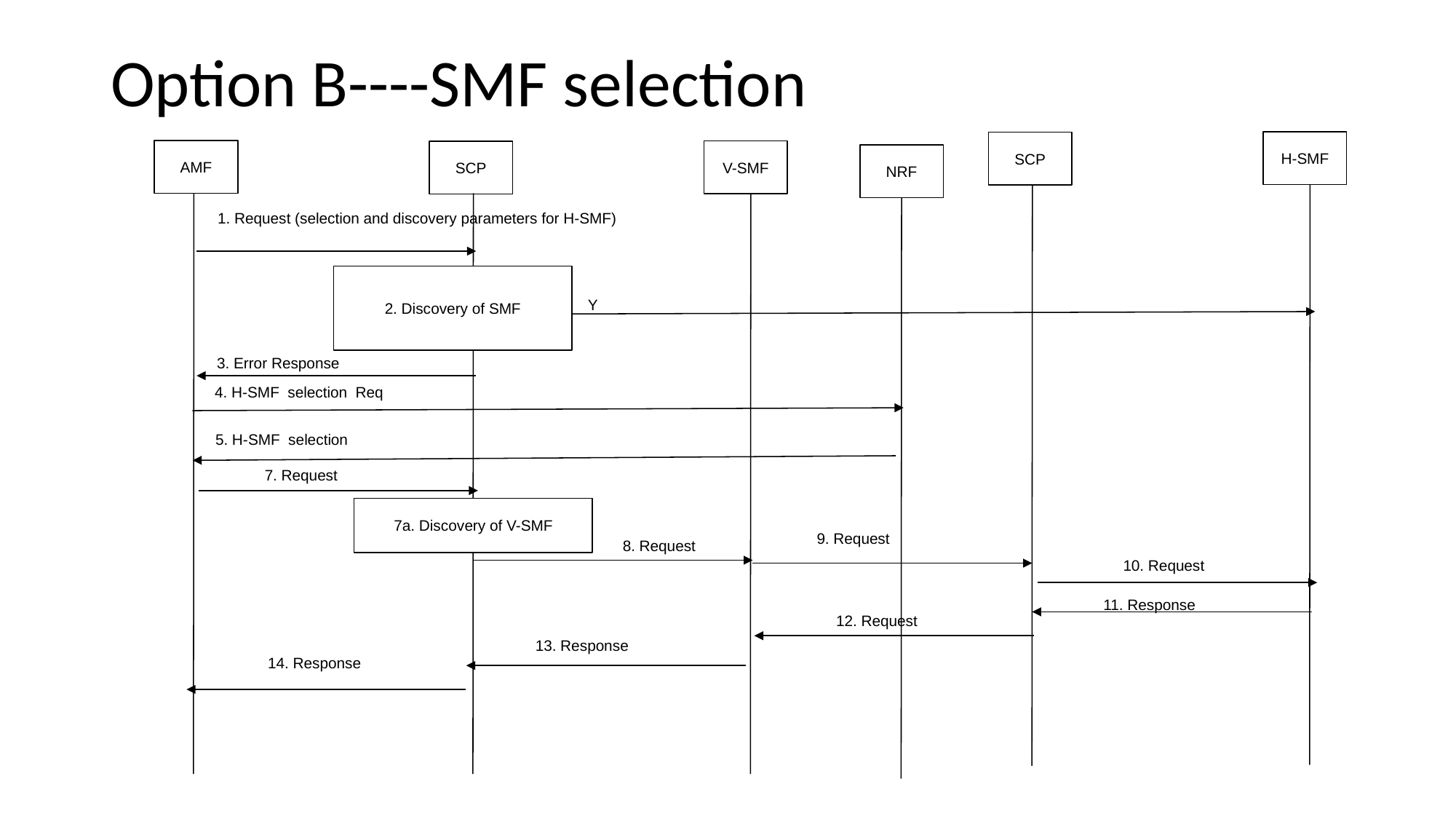

Option B----SMF selection
H-SMF
SCP
AMF
V-SMF
SCP
NRF

1. Request (selection and discovery parameters for H-SMF)
2. Discovery of SMF

Y

3. Error Response

4. H-SMF  selection  Req

5. H-SMF  selection

7. Request
7a. Discovery of V-SMF

9. Request

8. Request

10. Request

11. Response

12. Request

13. Response

14. Response